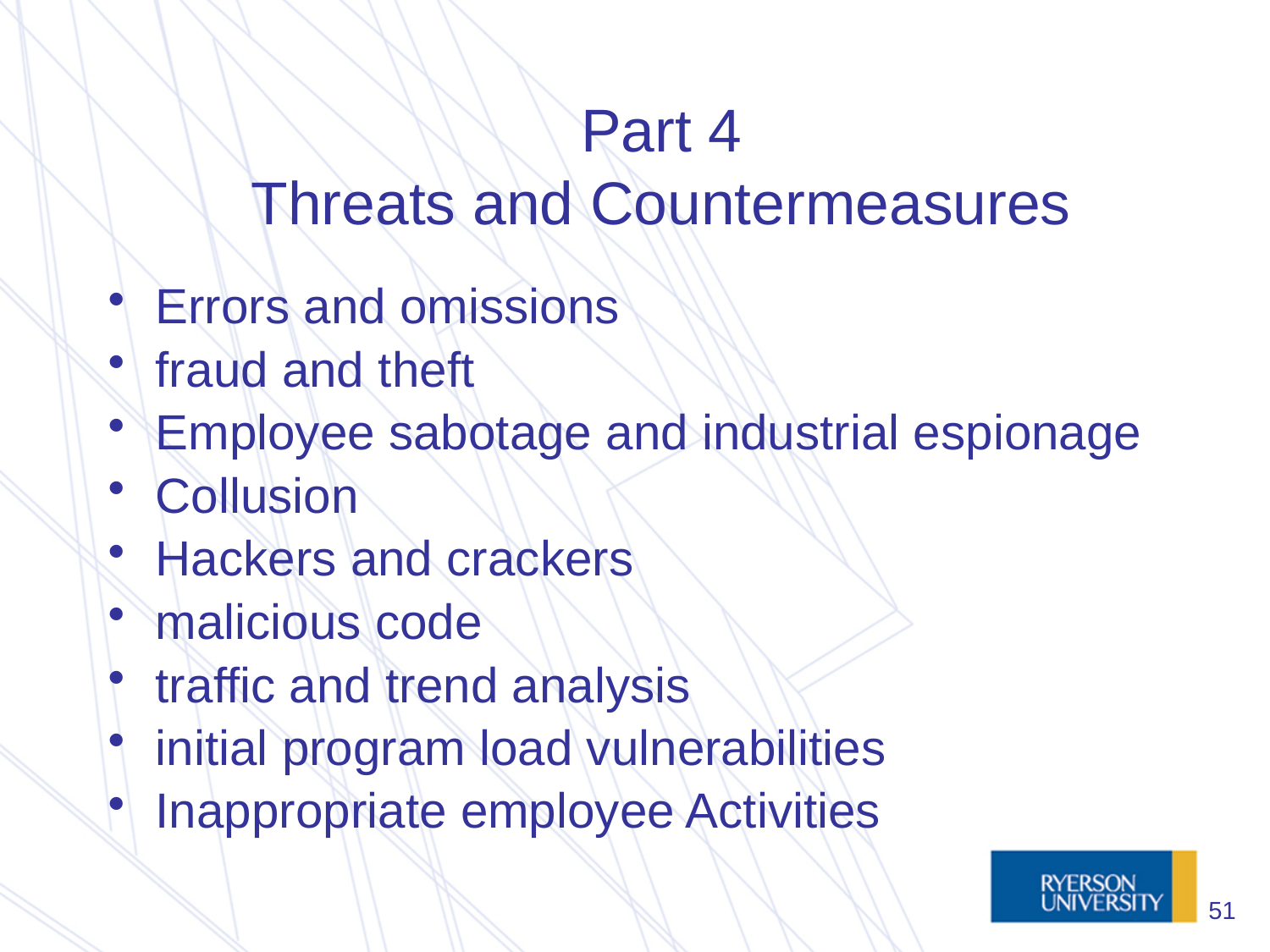

# Part 4 Threats and Countermeasures
Errors and omissions
fraud and theft
Employee sabotage and industrial espionage
Collusion
Hackers and crackers
malicious code
traffic and trend analysis
initial program load vulnerabilities
Inappropriate employee Activities
51